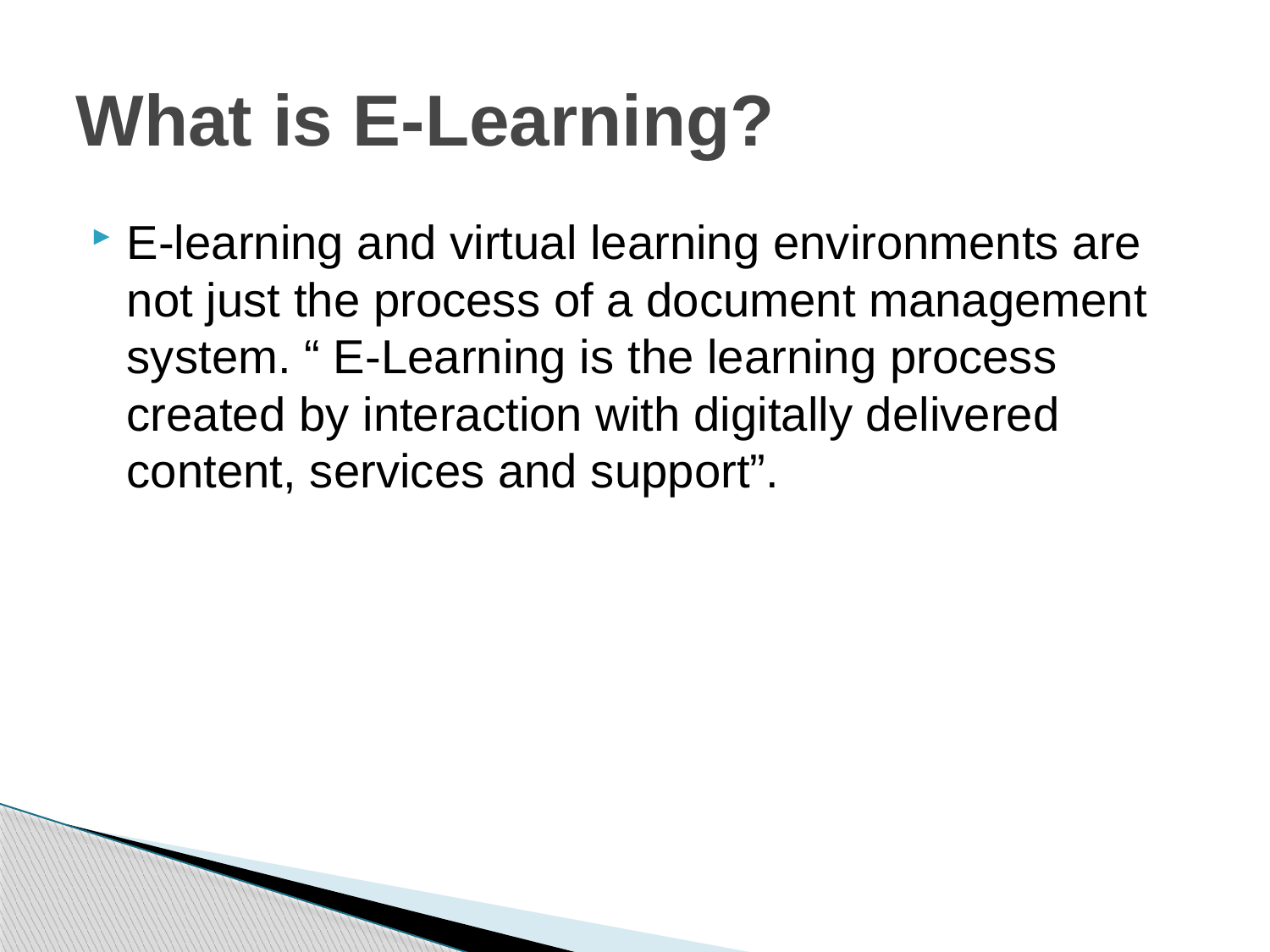

# What is E-Learning?
E-learning and virtual learning environments are not just the process of a document management system. “ E-Learning is the learning process created by interaction with digitally delivered content, services and support”.